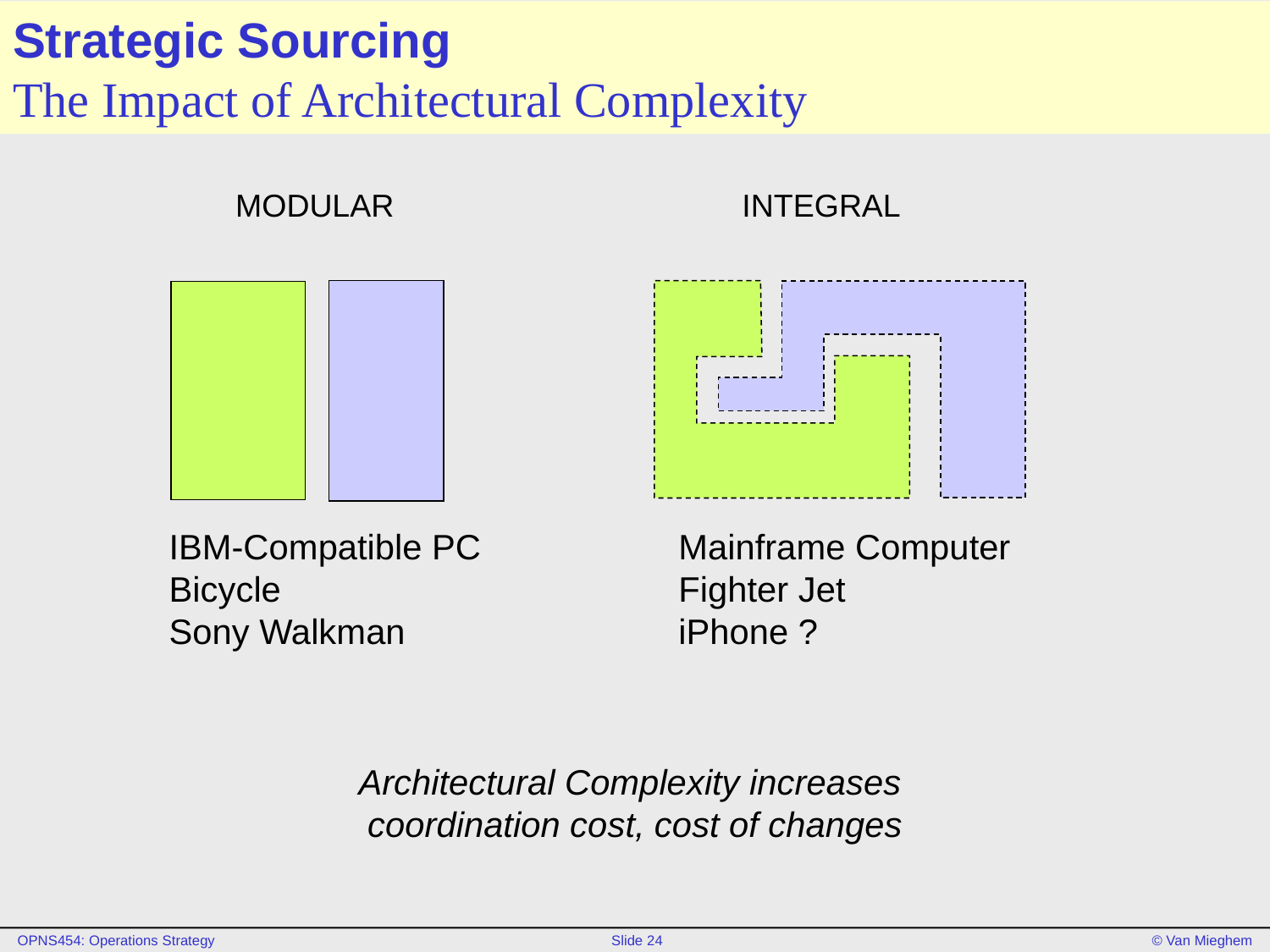

# Strategic Sourcing The Impact of Architectural Complexity
MODULAR
INTEGRAL

IBM-Compatible PC
Bicycle
Sony Walkman
Mainframe Computer
Fighter Jet
iPhone ?
Architectural Complexity increases
coordination cost, cost of changes